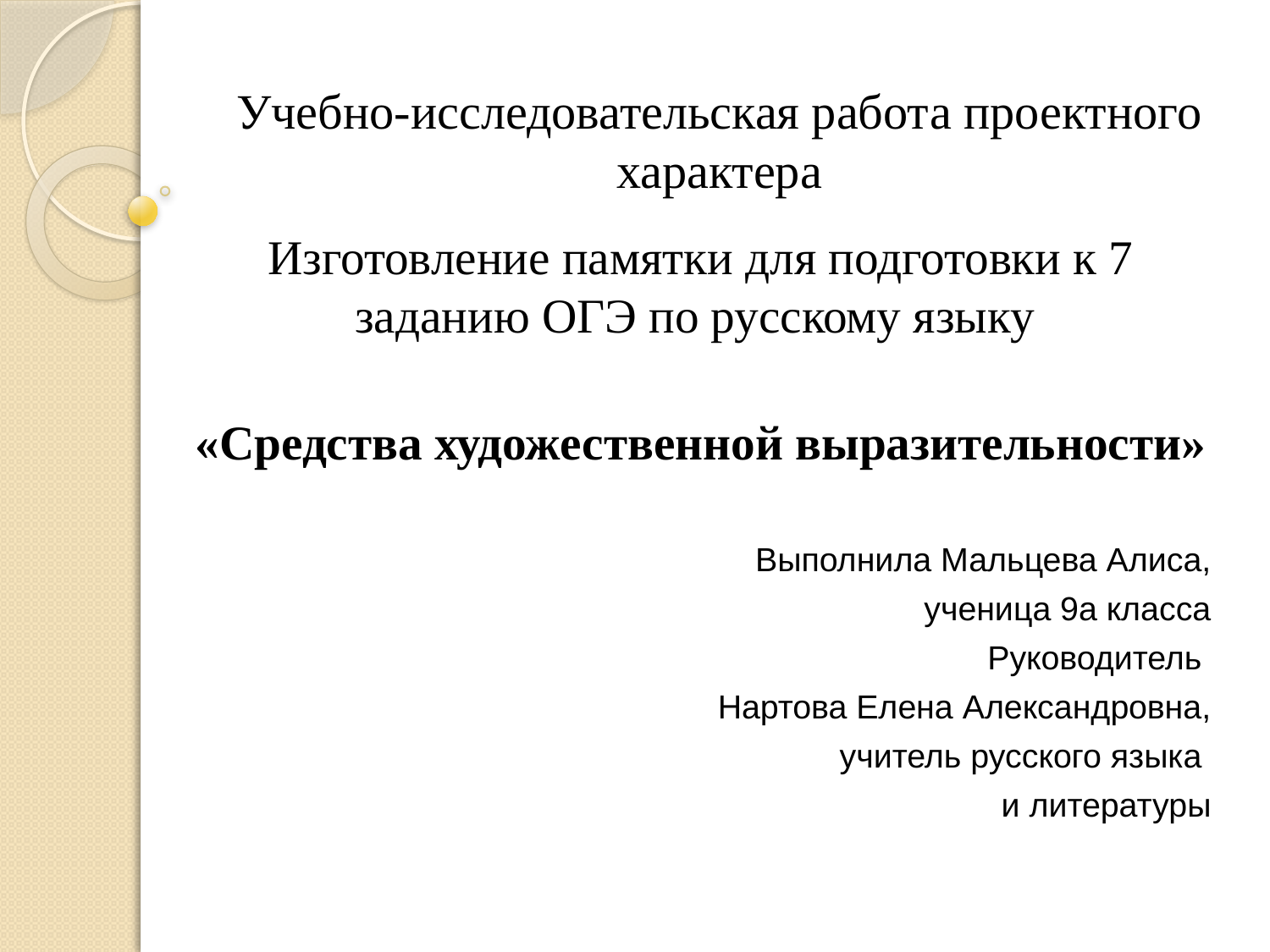

# Учебно-исследовательская работа проектного характера
Изготовление памятки для подготовки к 7 заданию ОГЭ по русскому языку

«Средства художественной выразительности»

Выполнила Мальцева Алиса,
ученица 9а класса
Руководитель
Нартова Елена Александровна,
учитель русского языка
и литературы